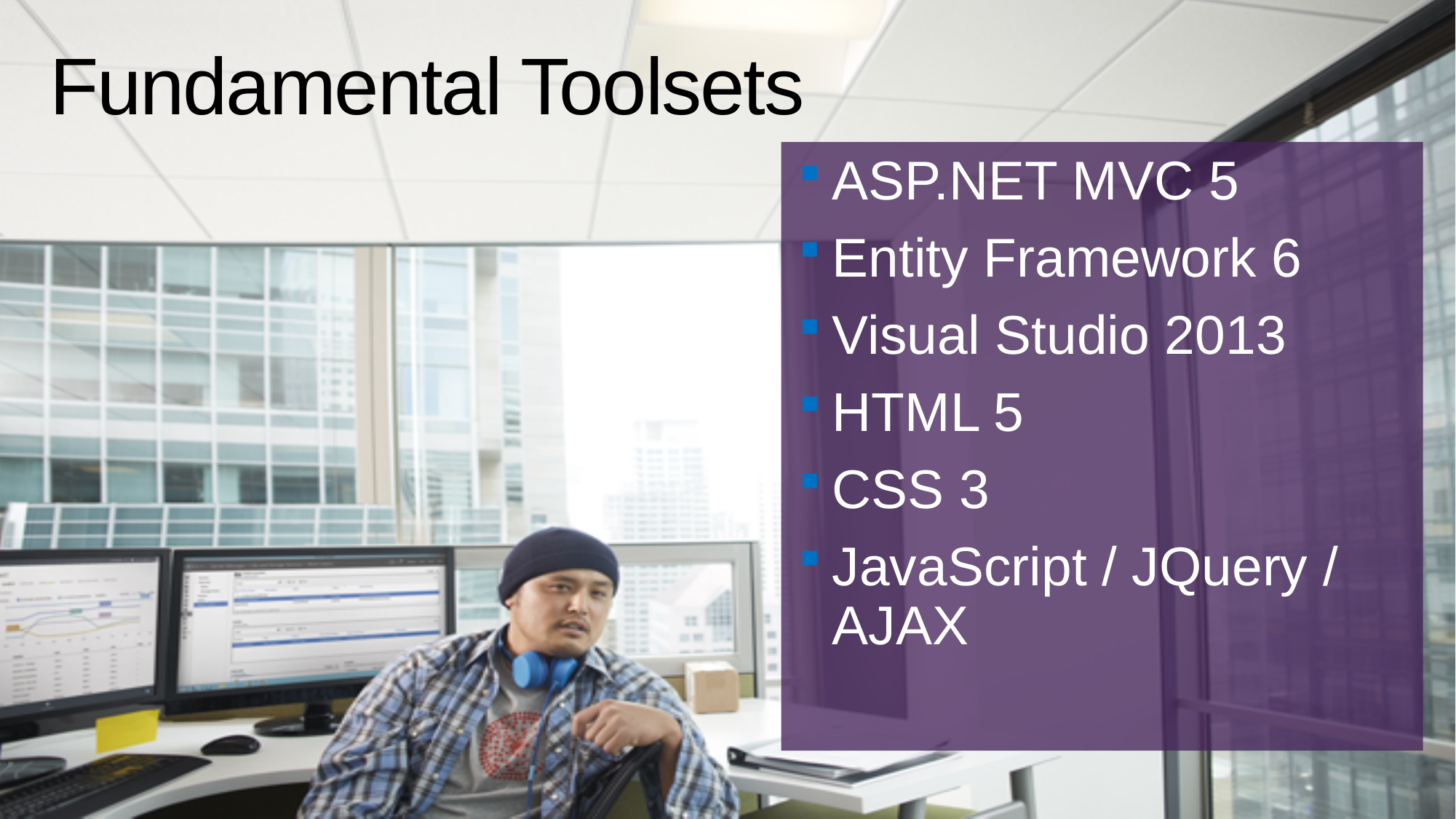

# Fundamental Toolsets

ASP.NET MVC 5
Entity Framework 6
Visual Studio 2013
HTML 5
CSS 3
JavaScript / JQuery / AJAX